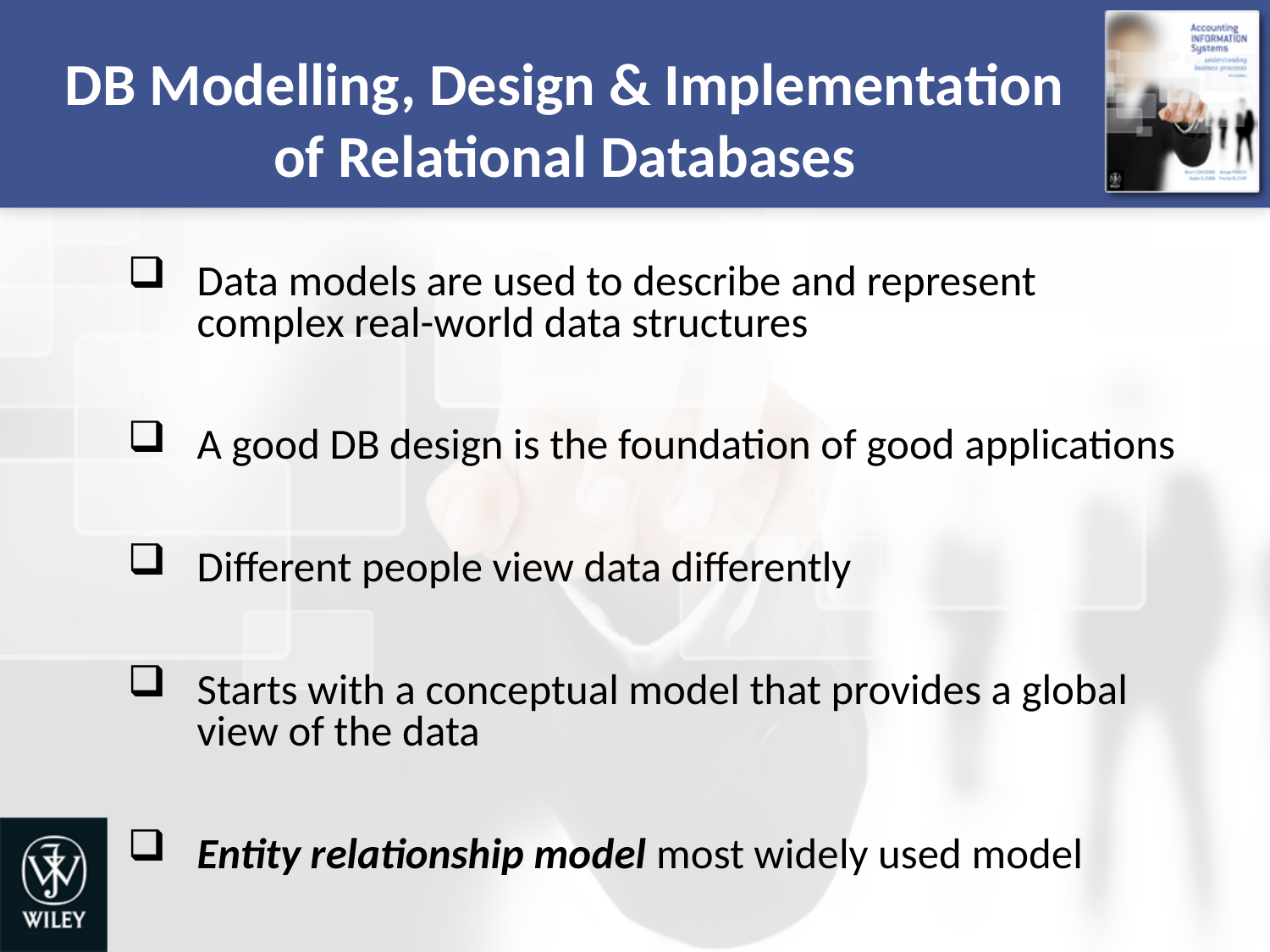

# DB Modelling, Design & Implementation of Relational Databases
Data models are used to describe and represent complex real-world data structures

A good DB design is the foundation of good applications

Different people view data differently

Starts with a conceptual model that provides a global view of the data

Entity relationship model most widely used model